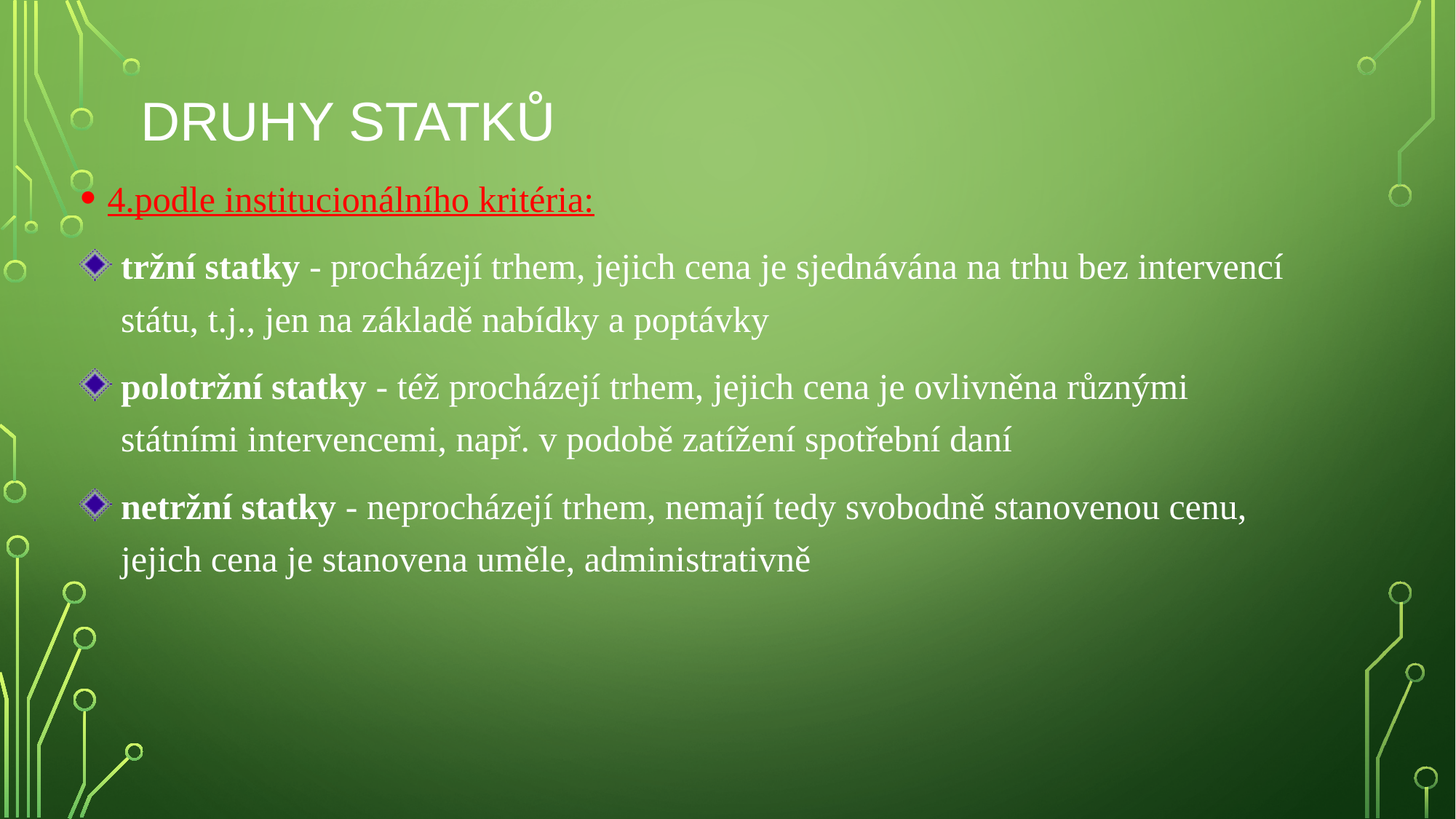

# DRUHY STATKŮ
4.podle institucionálního kritéria:
tržní statky - procházejí trhem, jejich cena je sjednávána na trhu bez intervencí státu, t.j., jen na základě nabídky a poptávky
polotržní statky - též procházejí trhem, jejich cena je ovlivněna různými státními intervencemi, např. v podobě zatížení spotřební daní
netržní statky - neprocházejí trhem, nemají tedy svobodně stanovenou cenu, jejich cena je stanovena uměle, administrativně